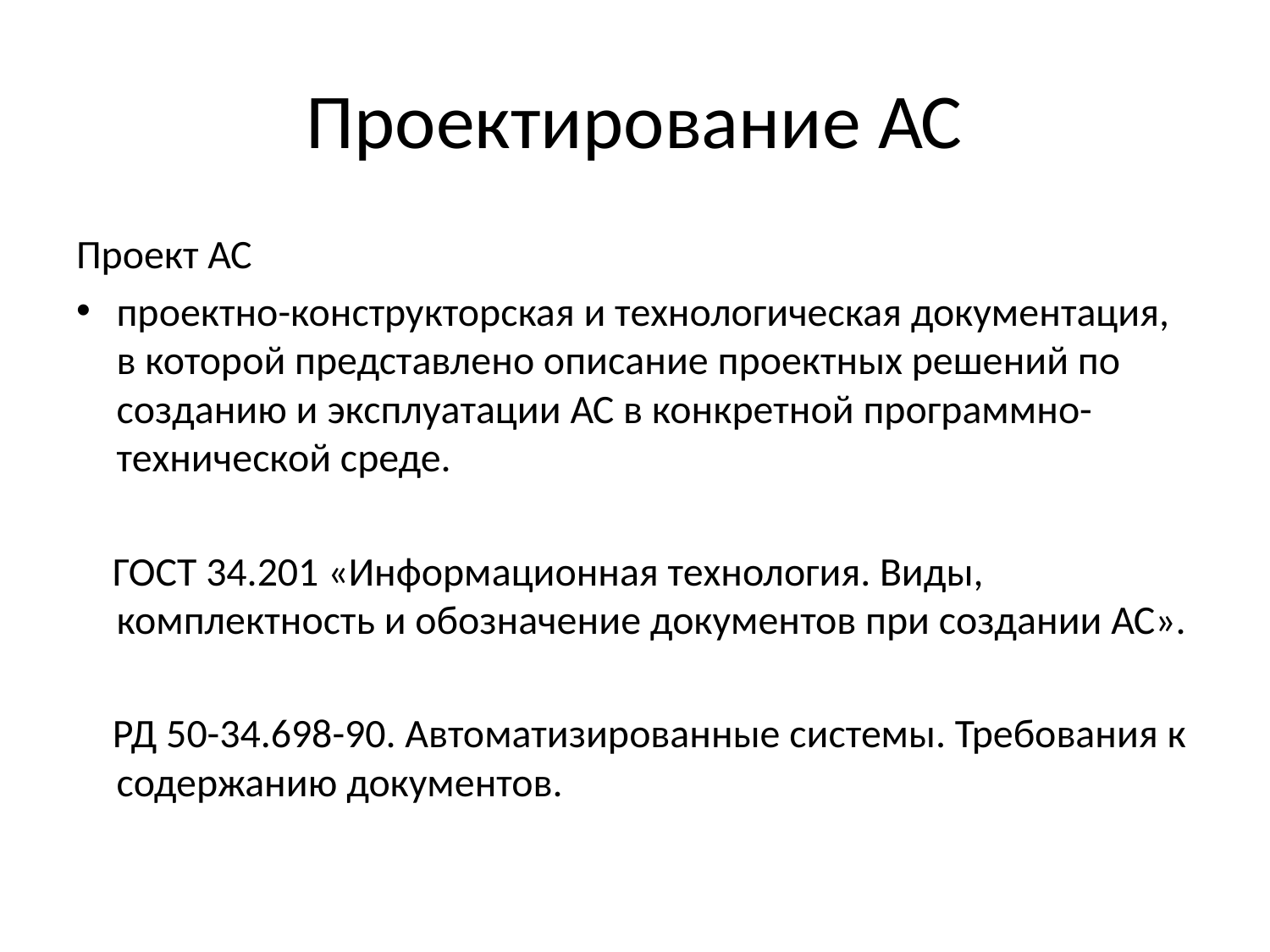

# Проектирование АС
Проект АС
проектно-конструкторская и технологическая документация, в которой представлено описание проектных решений по созданию и эксплуатации АС в конкретной программно-технической среде.

    ГОСТ 34.201 «Информационная технология. Виды, комплектность и обозначение документов при создании АС».

    РД 50-34.698-90. Автоматизированные системы. Требования к содержанию документов.